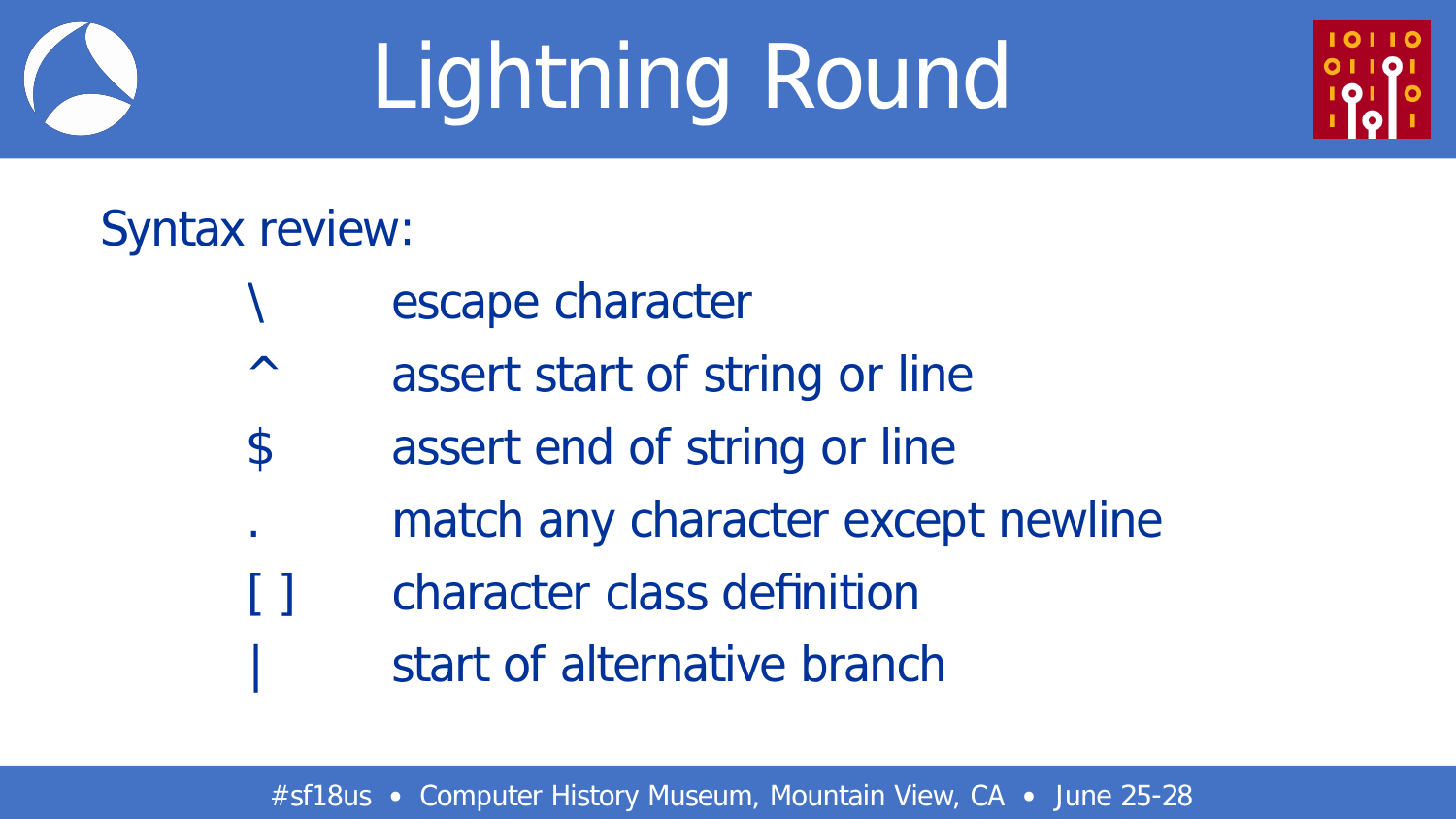

# Lightning Round
Syntax review:
	\ 	escape character
	^ 	assert start of string or line
	$ 	assert end of string or line
	. 	match any character except newline
	[ ]	character class definition
	| 	start of alternative branch